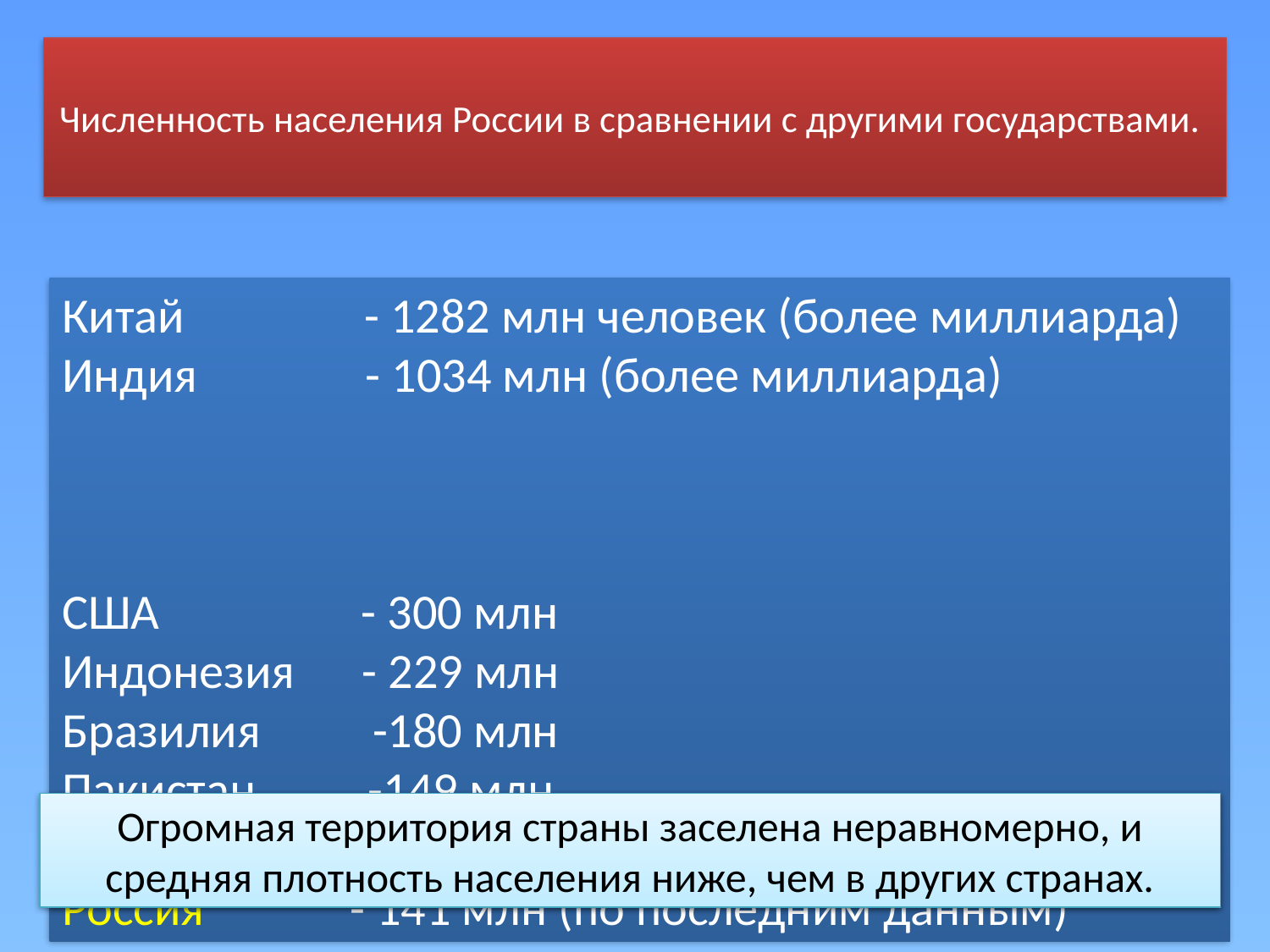

# Численность населения России в сравнении с другими государствами.
Китай                - 1282 млн человек (более миллиарда)
Индия               - 1034 млн (более миллиарда)
США                  - 300 млн
Индонезия      - 229 млн
Бразилия          -180 млн
Пакистан          -149 млн
Бангладеш      - 143 млн
Россия             - 141 млн (по последним данным)
Огромная территория страны заселена неравномерно, и средняя плотность населения ниже, чем в других странах.
Какой вывод можно сделать о соотношении площади страны и численности населения?